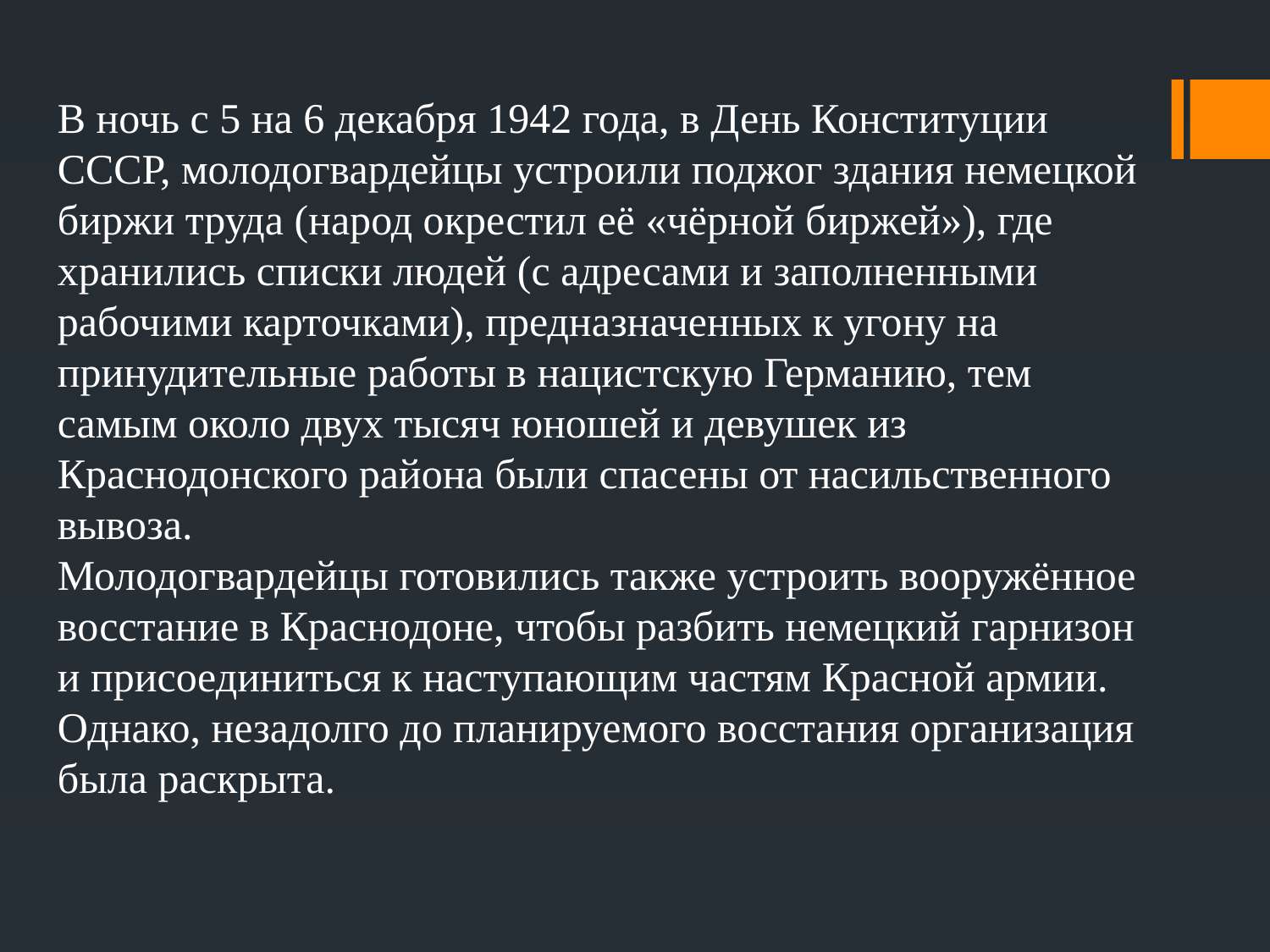

В ночь с 5 на 6 декабря 1942 года, в День Конституции СССР, молодогвардейцы устроили поджог здания немецкой биржи труда (народ окрестил её «чёрной биржей»), где хранились списки людей (с адресами и заполненными рабочими карточками), предназначенных к угону на принудительные работы в нацистскую Германию, тем самым около двух тысяч юношей и девушек из Краснодонского района были спасены от насильственного вывоза.
Молодогвардейцы готовились также устроить вооружённое восстание в Краснодоне, чтобы разбить немецкий гарнизон и присоединиться к наступающим частям Красной армии. Однако, незадолго до планируемого восстания организация была раскрыта.